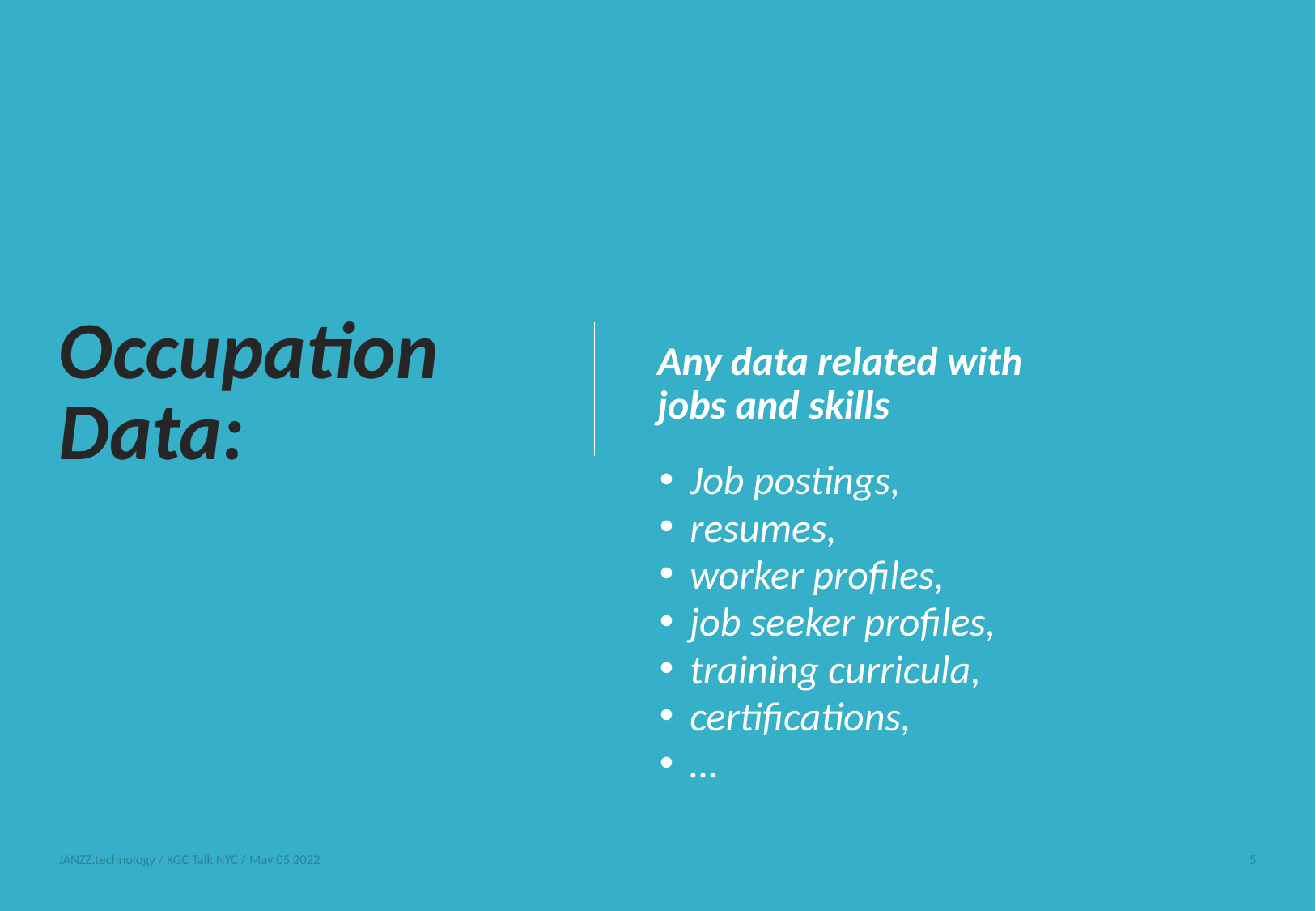

# Occupation Data:
Any data related with jobs and skills
Job postings,
resumes,
worker profiles,
job seeker profiles,
training curricula,
certifications,
…
JANZZ.technology / KGC Talk NYC / May 05 2022
5